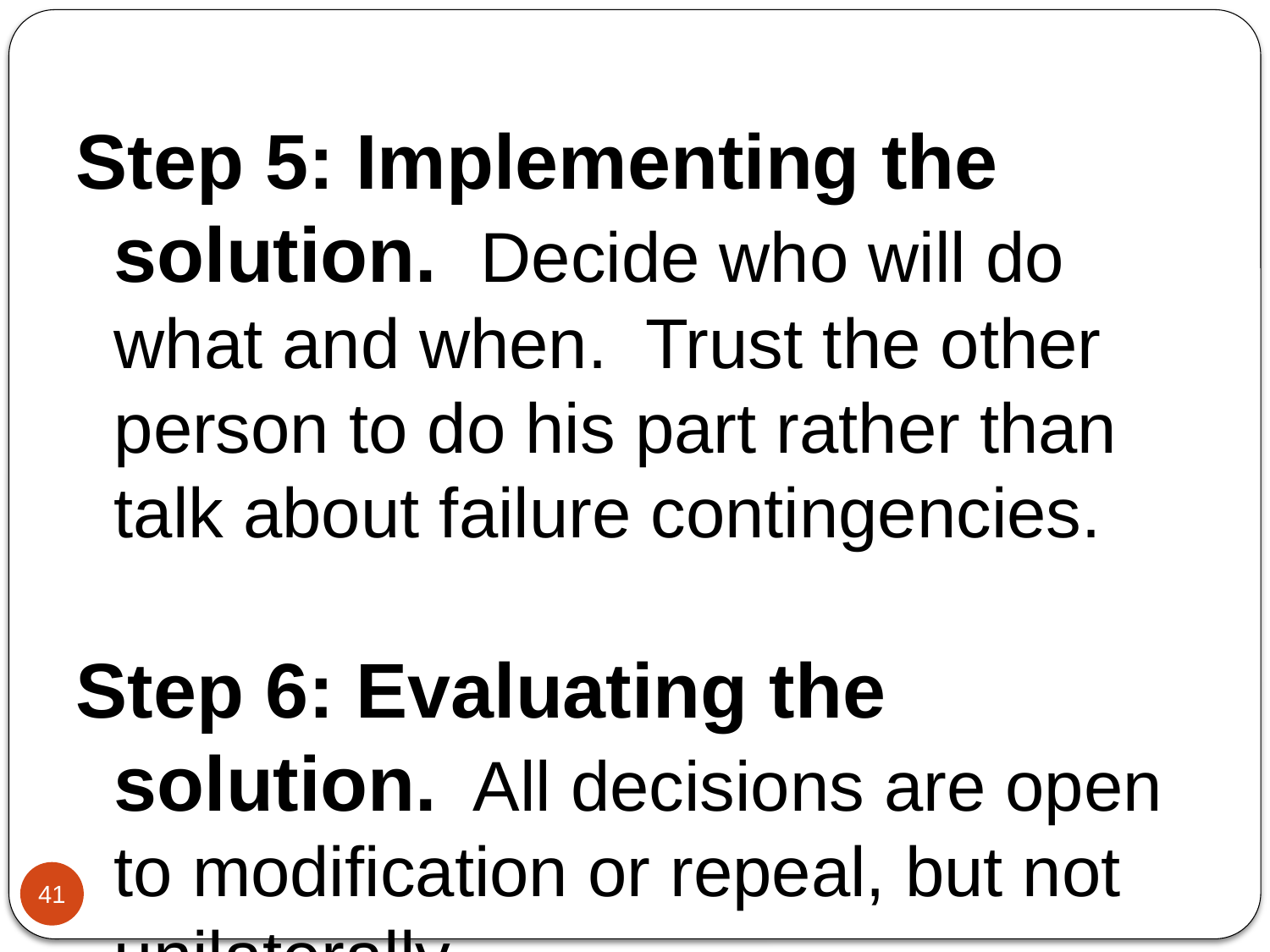

Step 5: Implementing the solution.  Decide who will do what and when.  Trust the other person to do his part rather than talk about failure contingencies.

Step 6: Evaluating the solution.  All decisions are open to modification or repeal, but not unilaterally.

41